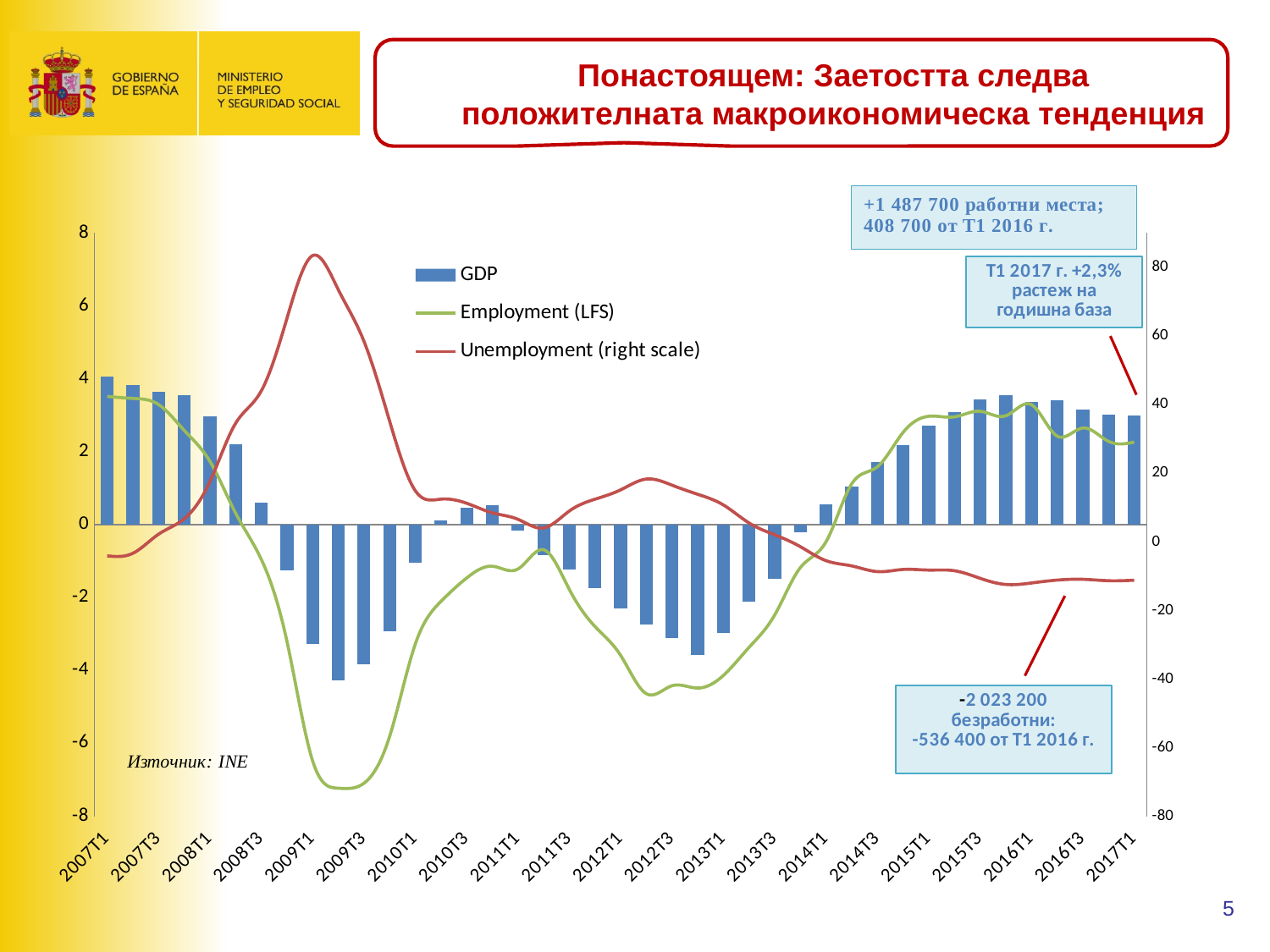

Понастоящем: Заетостта следва положителната макроикономическа тенденция

### Chart

| Category | GDP | Employment (LFS) | Unemployment (right scale) |
|---|---|---|---|
| 2007T1 | 4.0642999999999985 | 3.5196951742736773 | -4.097179328803776 |
| 2007T2 | 3.8267999999999986 | 3.465281827505095 | -3.3362407326646335 |
| 2007T3 | 3.6395 | 3.2969986561146807 | 2.2242345350614006 |
| 2007T4 | 3.5537 | 2.587222832922337 | 6.738485214906007 |
| 2008T1 | 2.9692 | 1.739237695818431 | 17.56655216831259 |
| 2008T2 | 2.1959999999999997 | 0.3206856842995191 | 34.5420708323934 |
| 2008T3 | 0.6143000000000001 | -0.949242051904747 | 43.98737681319898 |
| 2008T4 | -1.2569999999999997 | -3.198200589828133 | 65.12873326467559 |
| 2009T1 | -3.2735 | -6.477206595538308 | 83.43757133074641 |
| 2009T2 | -4.262499999999998 | -7.229656752345392 | 73.5172066898605 |
| 2009T3 | -3.8355999999999986 | -7.092681597945157 | 58.47271888337755 |
| 2009T4 | -2.9137999999999997 | -5.808439664328119 | 35.18148933516273 |
| 2010T1 | -1.042228336716576 | -3.2746676069776735 | 14.919615748345041 |
| 2010T2 | 0.11399997798069703 | -2.1044992743106126 | 12.457725384095077 |
| 2010T3 | 0.466352351540308 | -1.4629497758974557 | 11.258310282913566 |
| 2010T4 | 0.530942334739805 | -1.1407910896540019 | 8.47058823529412 |
| 2011T1 | -0.172278919570772 | -1.2153606141672377 | 6.572536111050949 |
| 2011T2 | -0.84217934901055 | -0.6884929417474119 | 4.057740639700967 |
| 2011T3 | -1.2326704128121828 | -1.7774589510600982 | 8.998124482051717 |
| 2011T4 | -1.751300359253904 | -2.79466021237063 | 12.443111734932598 |
| 2012T1 | -2.299277286860828 | -3.5878260303263976 | 15.17312850524262 |
| 2012T2 | -2.7491384681772653 | -4.636988508216088 | 18.306428306015455 |
| 2012T3 | -3.1173545892194743 | -4.418837404311717 | 16.530612244897945 |
| 2012T4 | -3.5625940843809762 | -4.481903817550816 | 13.876647816465884 |
| 2013T1 | -2.9747007686817293 | -4.13676252877832 | 10.767656451242992 |
| 2013T2 | -2.119076770916806 | -3.3668384154067175 | 5.5191066131565085 |
| 2013T3 | -1.4744216357119477 | -2.47740226515053 | 2.0466330139761615 |
| 2013T4 | -0.21610869349690603 | -1.1776647404177818 | -1.4183690416874128 |
| 2014T1 | 0.5703979449162229 | -0.46740496294819406 | -5.493612818960841 |
| 2014T2 | 1.044134765196788 | 1.1211729193617974 | -7.018008036644458 |
| 2014T3 | 1.718658907579964 | 1.5902495647127215 | -8.676851633745002 |
| 2014T4 | 2.1817278574335304 | 2.5322143890937934 | -8.051418559202107 |
| 2015T1 | 2.7143620917564 | 2.974525975481697 | -8.236563126759131 |
| 2015T2 | 3.098358576461564 | 2.959142511381316 | -8.428035355421567 |
| 2015T3 | 3.4480171400465034 | 3.111860146252283 | -10.628811467103928 |
| 2015T4 | 3.550126923244036 | 2.9887700565196984 | -12.426480019055653 |
| 2016T1 | 3.3587476523091615 | 3.293076975960773 | -11.9972082430298 |
| 2016T2 | 3.4145800861575575 | 2.4319256709484307 | -11.15362206253641 |
| 2016T3 | 3.16647728646376 | 2.6528226409658267 | -10.926032819328773 |
| 2016T4 | 3.00885274003393 | 2.287473333996531 | -11.333821529448683 |
| 2017T1 | 3.0 | 2.266827883036788 | -11.195057811913001 |
5